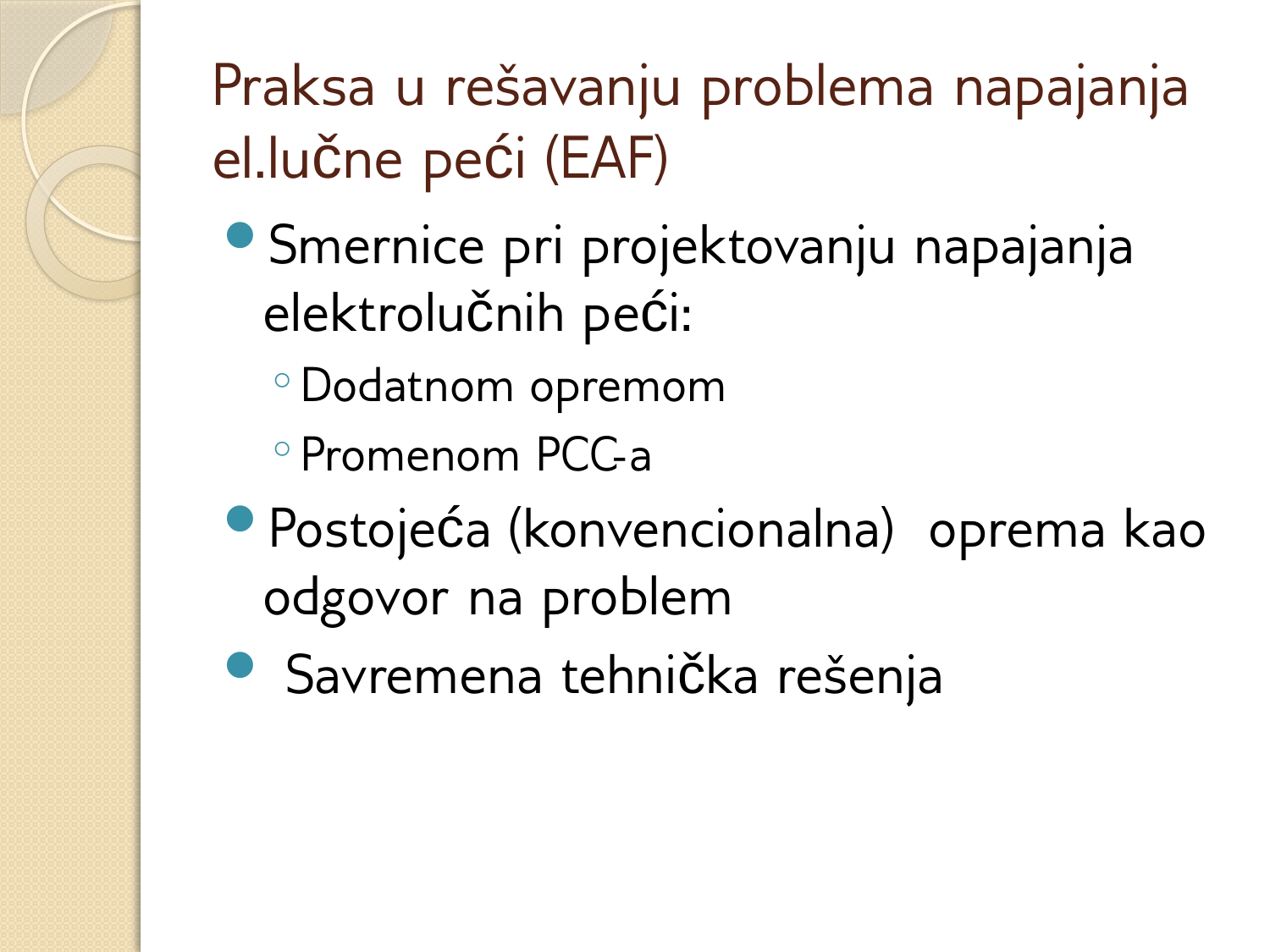

# Praksa u rešavanju problema napajanja el.lučne peći (EAF)
Smernice pri projektovanju napajanja elektrolučnih peći:
Dodatnom opremom
Promenom PCC-a
Postojeća (konvencionalna)  oprema kao odgovor na problem
 Savremena tehnička rešenja